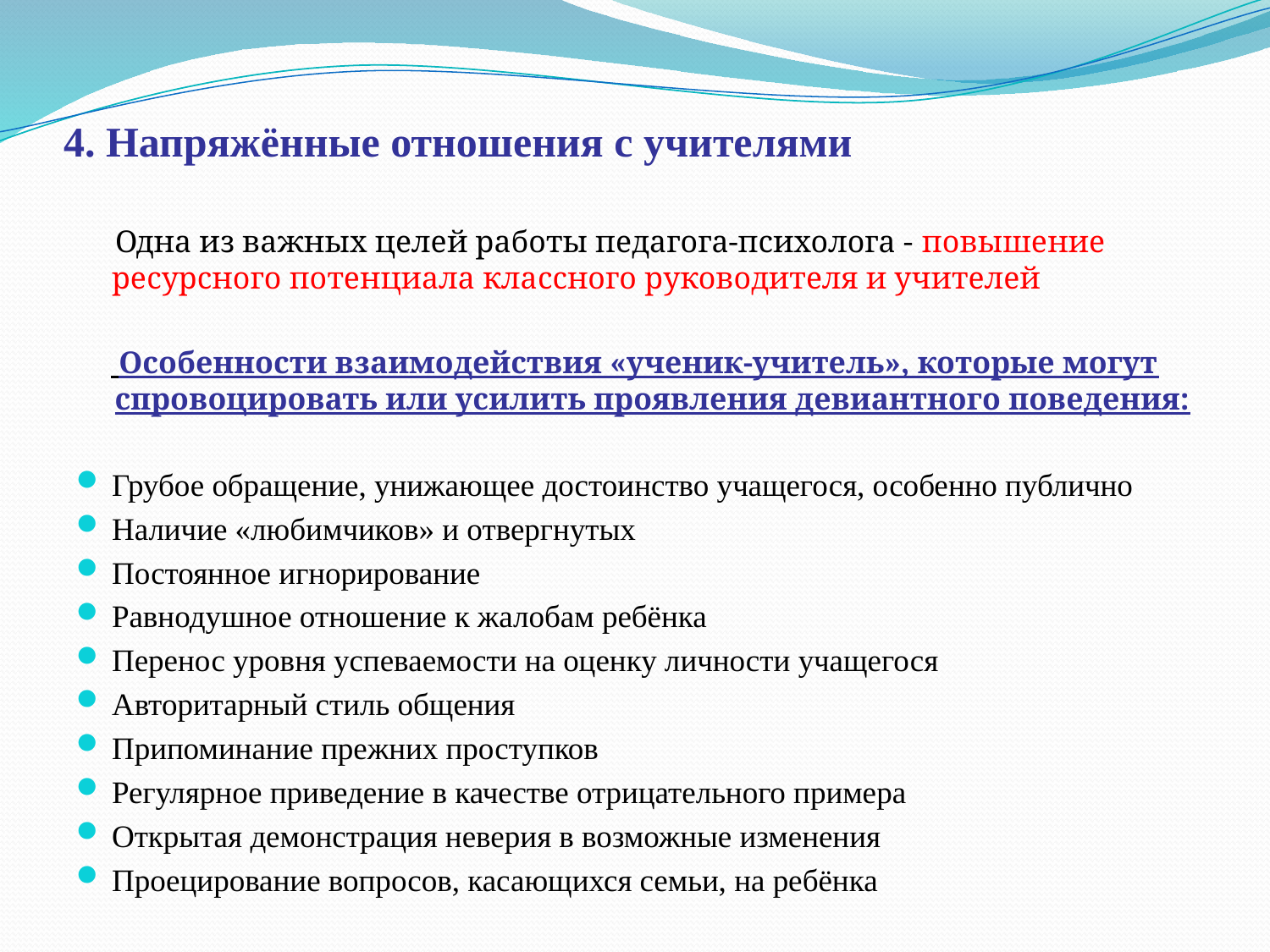

# 4. Напряжённые отношения с учителями
     Одна из важных целей работы педагога-психолога - повышение ресурсного потенциала классного руководителя и учителей

 Особенности взаимодействия «ученик-учитель», которые могут спровоцировать или усилить проявления девиантного поведения:

Грубое обращение, унижающее достоинство учащегося, особенно публично
Наличие «любимчиков» и отвергнутых
Постоянное игнорирование
Равнодушное отношение к жалобам ребёнка
Перенос уровня успеваемости на оценку личности учащегося
Авторитарный стиль общения
Припоминание прежних проступков
Регулярное приведение в качестве отрицательного примера
Открытая демонстрация неверия в возможные изменения
Проецирование вопросов, касающихся семьи, на ребёнка